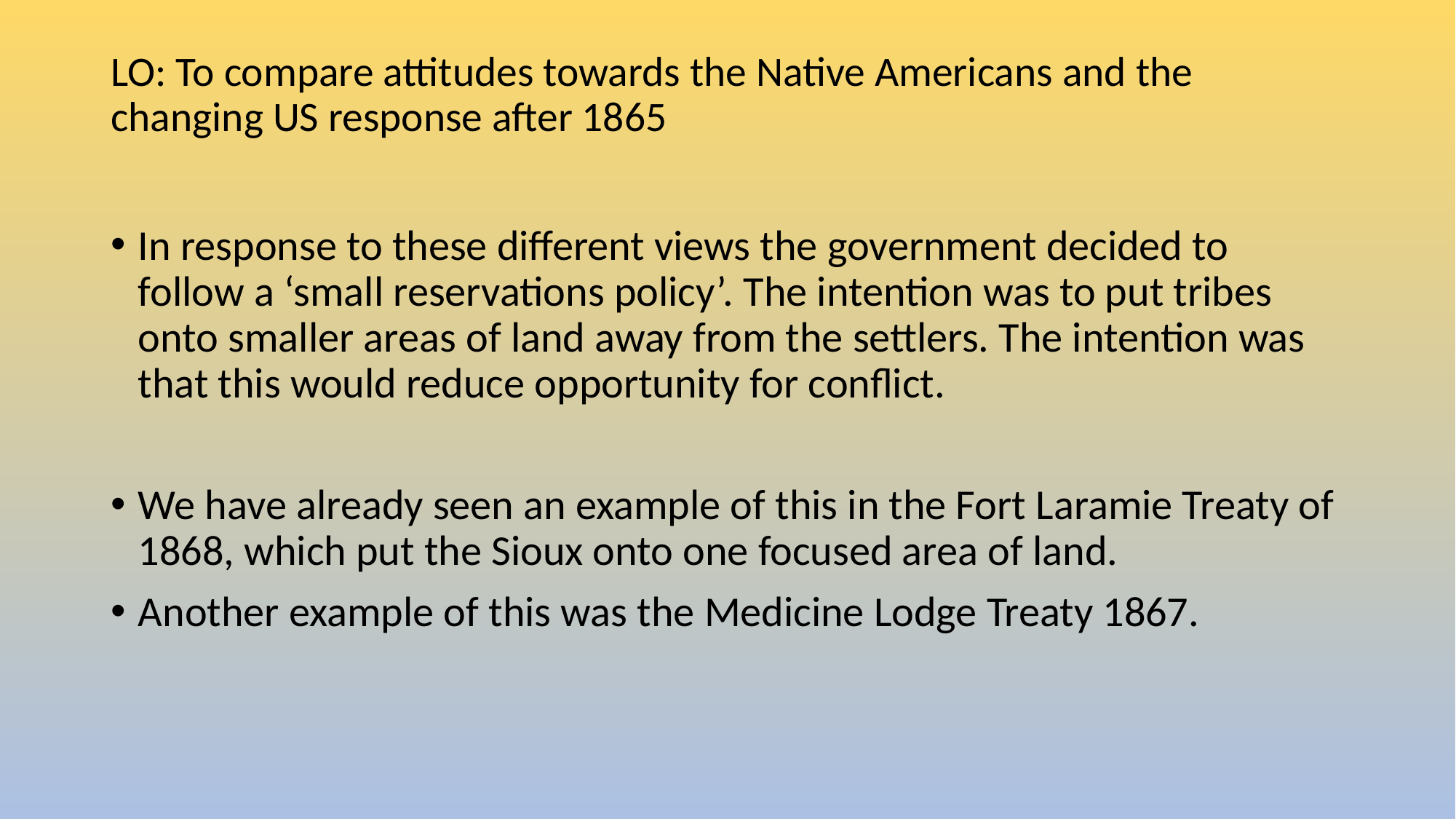

# LO: To compare attitudes towards the Native Americans and the changing US response after 1865
In response to these different views the government decided to follow a ‘small reservations policy’. The intention was to put tribes onto smaller areas of land away from the settlers. The intention was that this would reduce opportunity for conflict.

We have already seen an example of this in the Fort Laramie Treaty of 1868, which put the Sioux onto one focused area of land.
Another example of this was the Medicine Lodge Treaty 1867.